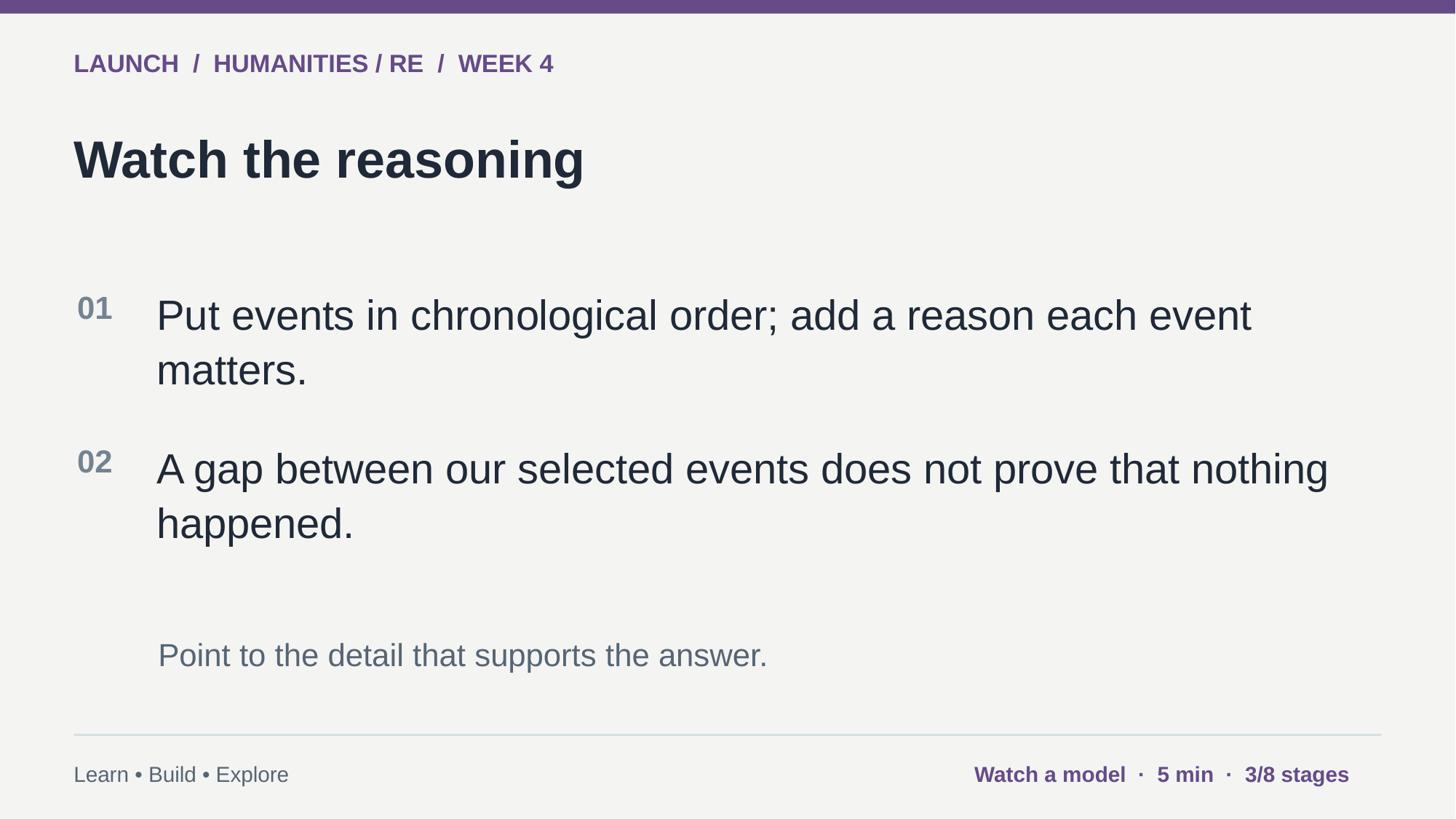

LAUNCH  /  HUMANITIES / RE  /  WEEK 4
Watch the reasoning
01
Put events in chronological order; add a reason each event matters.
02
A gap between our selected events does not prove that nothing happened.
Point to the detail that supports the answer.

Learn • Build • Explore
Watch a model  ·  5 min  ·  3/8 stages